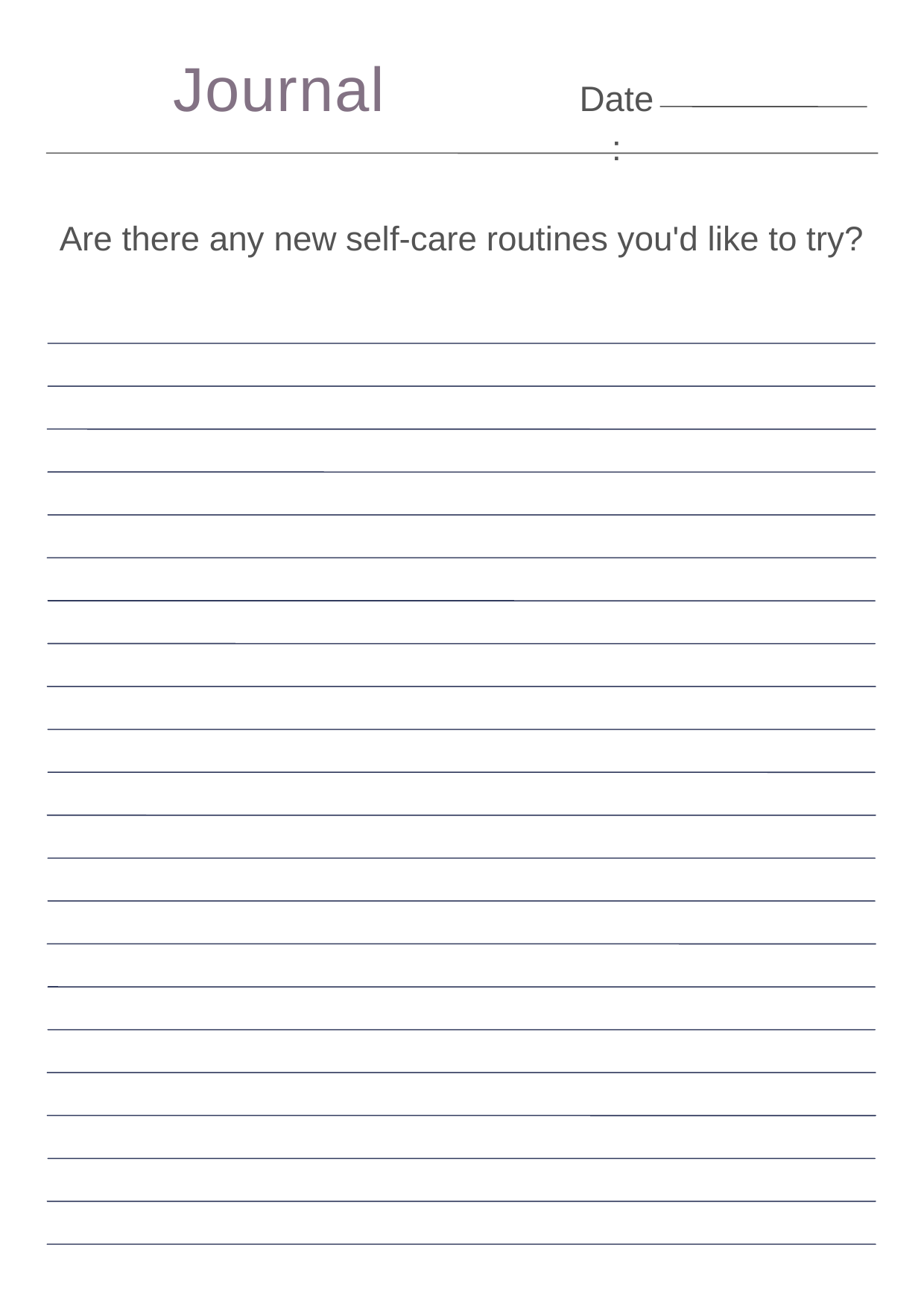

Journal
Date:

Are there any new self-care routines you'd like to try?